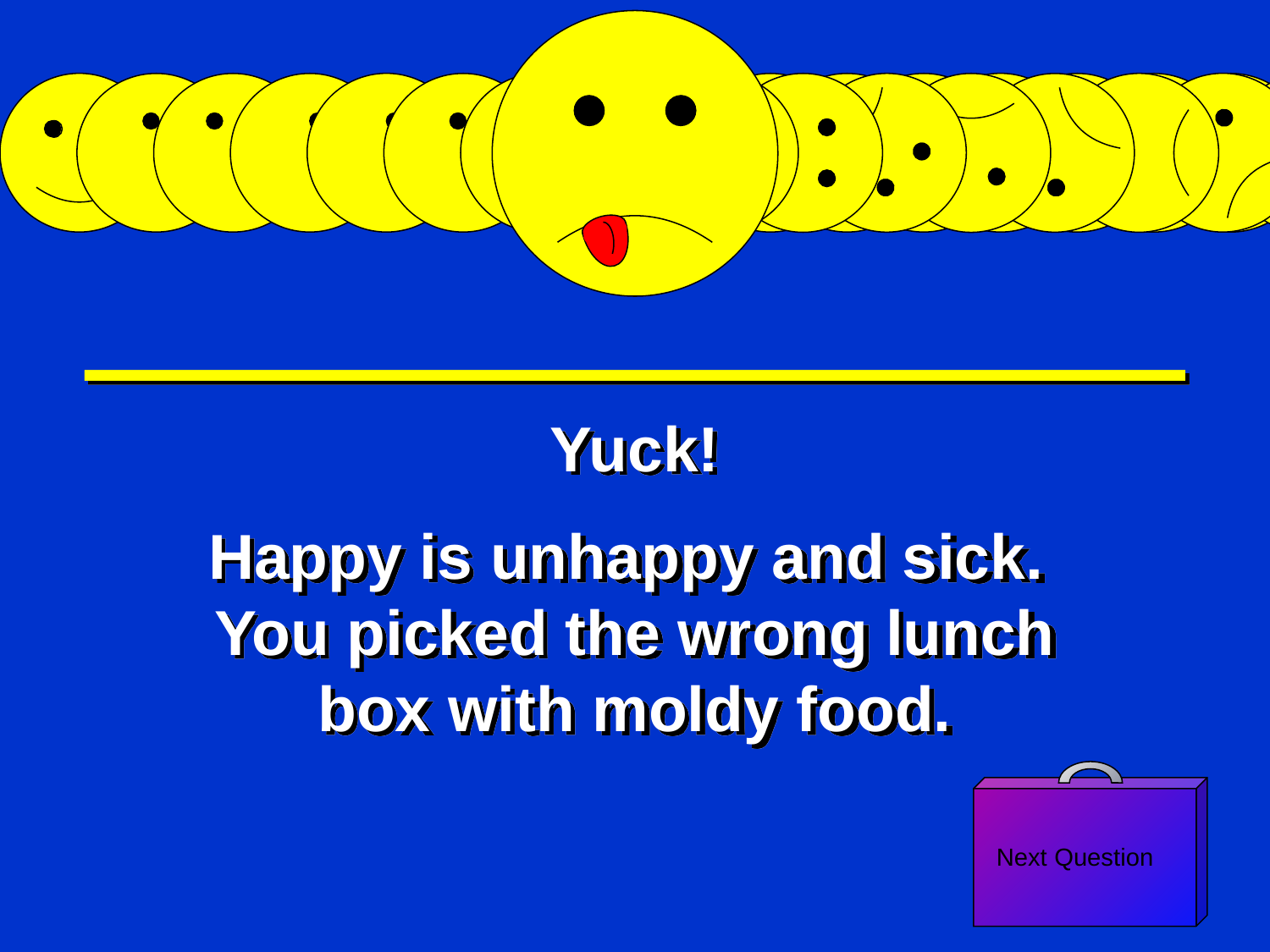

Yuck!
Happy is unhappy and sick.  You picked the wrong lunch box with moldy food.
Next Question
# Bad Answer 8